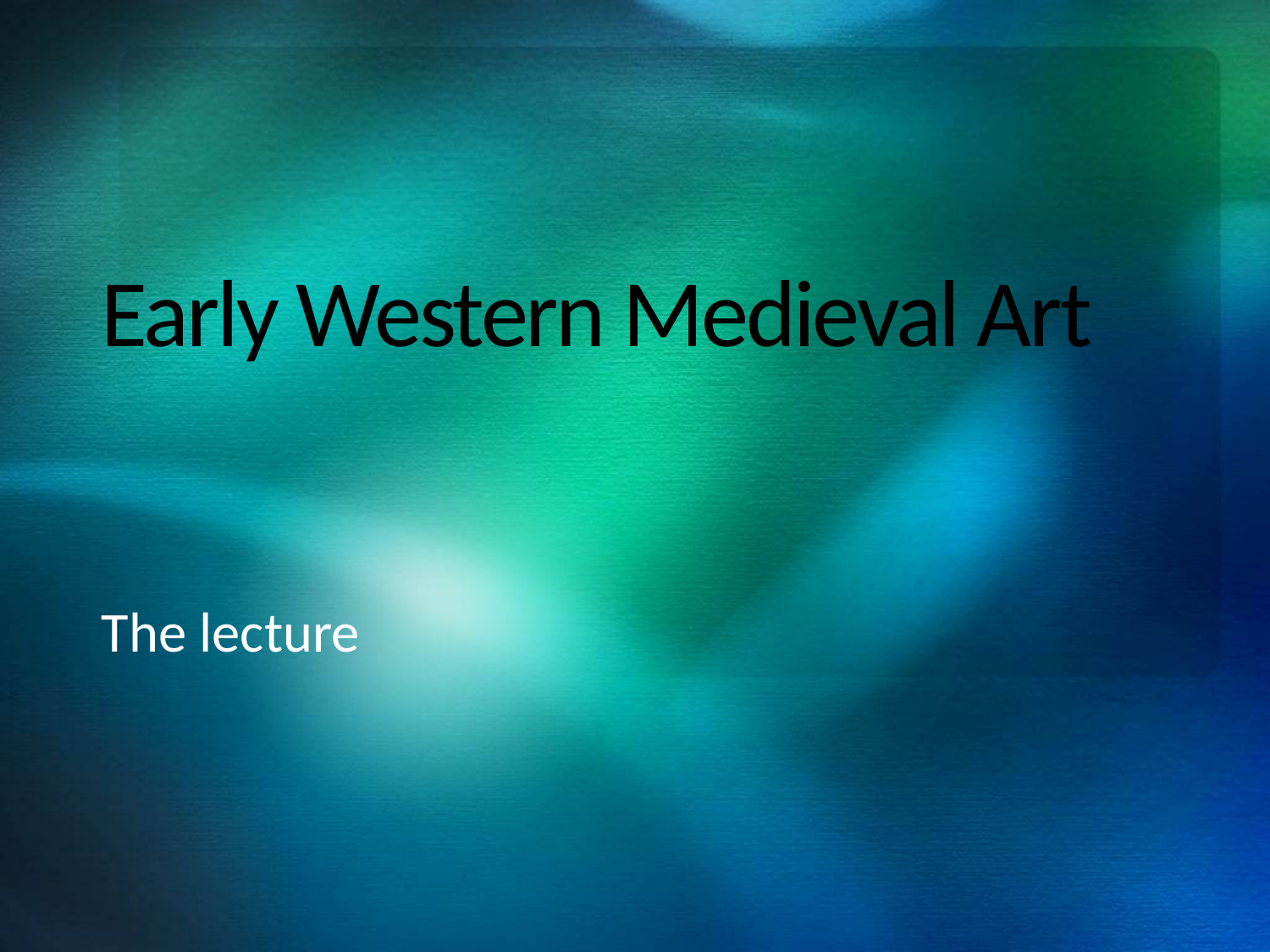

# Early Western Medieval Art
The lecture